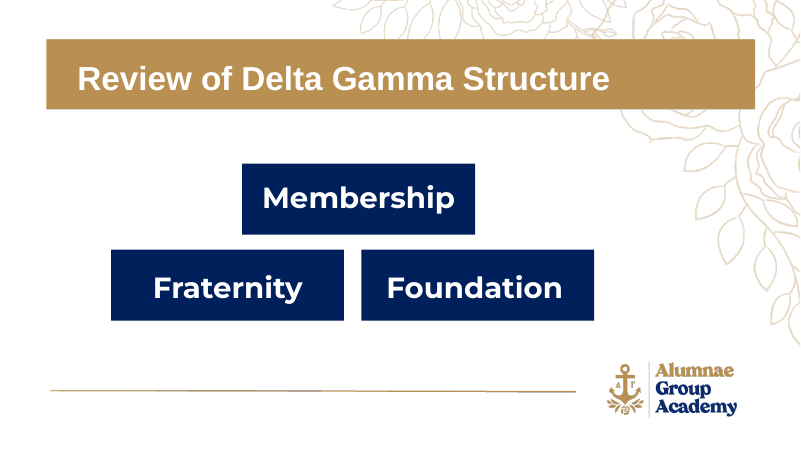

Review of Delta Gamma Structure

Membership

Fraternity
Foundation